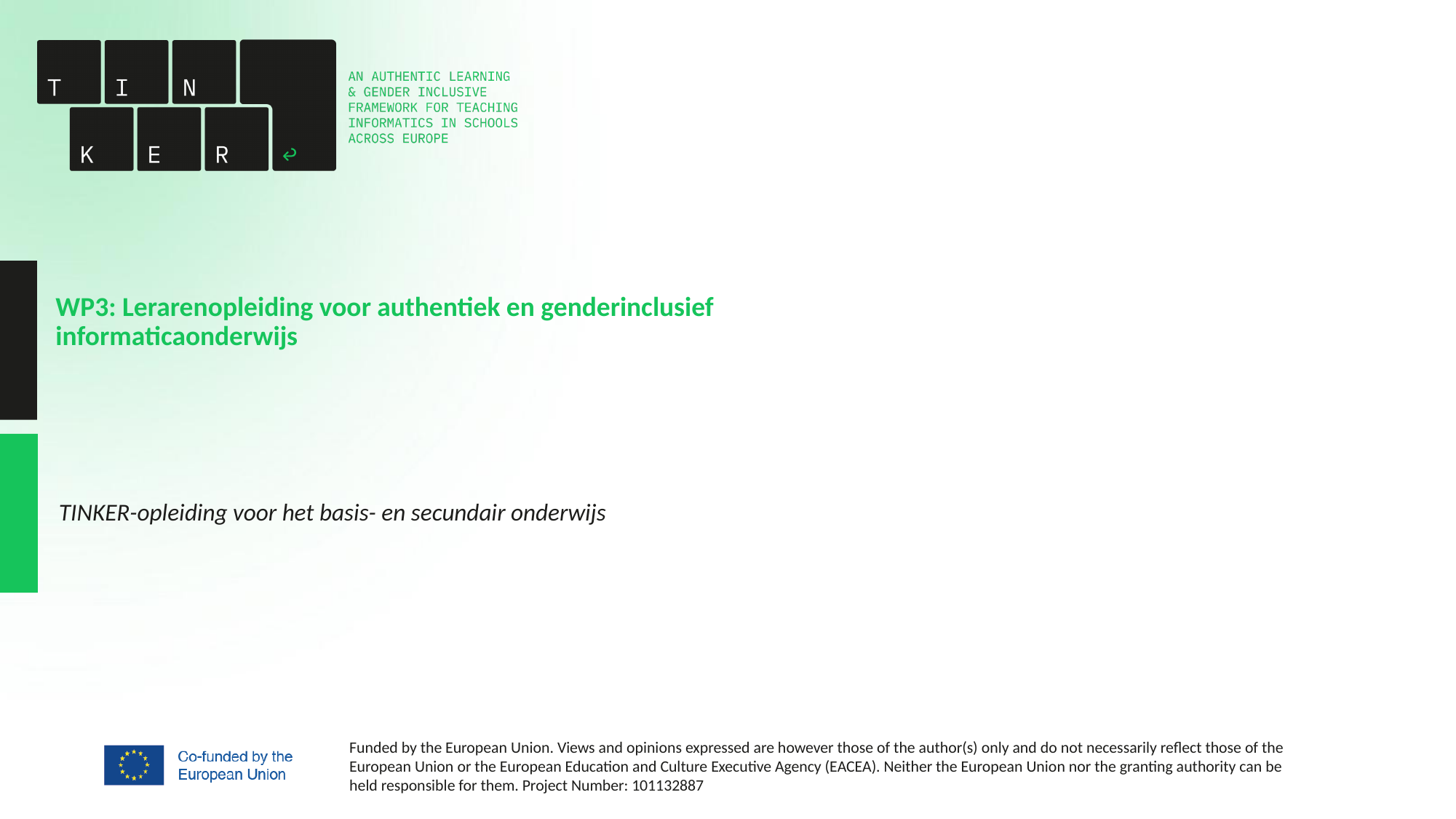

# WP3: Lerarenopleiding voor authentiek en genderinclusief informaticaonderwijs
TINKER-opleiding voor het basis- en secundair onderwijs